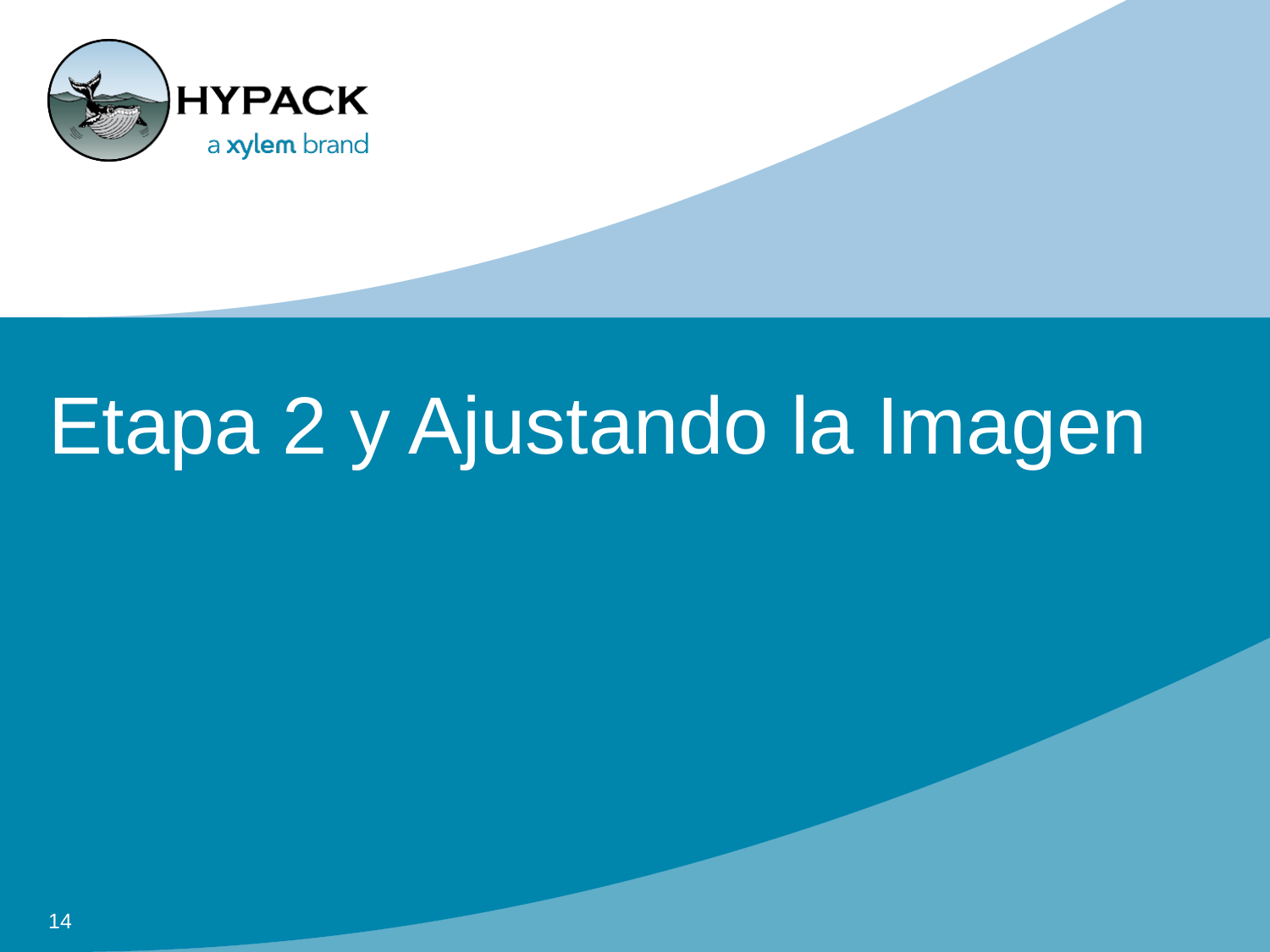

# Etapa 2 y Ajustando la Imagen
14